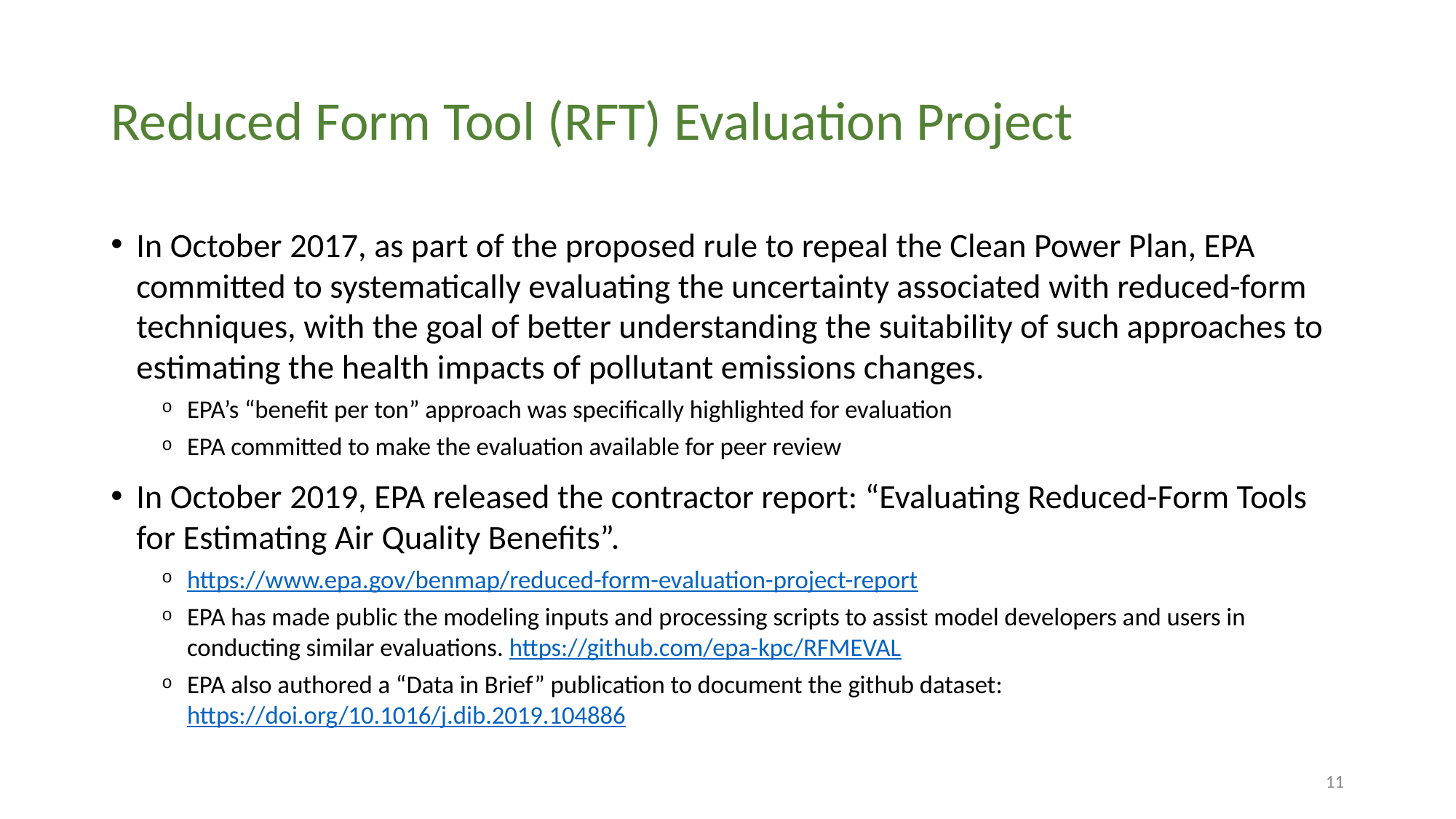

# Reduced Form Tool (RFT) Evaluation Project
In October 2017, as part of the proposed rule to repeal the Clean Power Plan, EPA committed to systematically evaluating the uncertainty associated with reduced-form techniques, with the goal of better understanding the suitability of such approaches to estimating the health impacts of pollutant emissions changes.
EPA’s “benefit per ton” approach was specifically highlighted for evaluation
EPA committed to make the evaluation available for peer review
In October 2019, EPA released the contractor report: “Evaluating Reduced-Form Tools for Estimating Air Quality Benefits”.
https://www.epa.gov/benmap/reduced-form-evaluation-project-report
EPA has made public the modeling inputs and processing scripts to assist model developers and users in conducting similar evaluations. https://github.com/epa-kpc/RFMEVAL
EPA also authored a “Data in Brief” publication to document the github dataset: https://doi.org/10.1016/j.dib.2019.104886
11